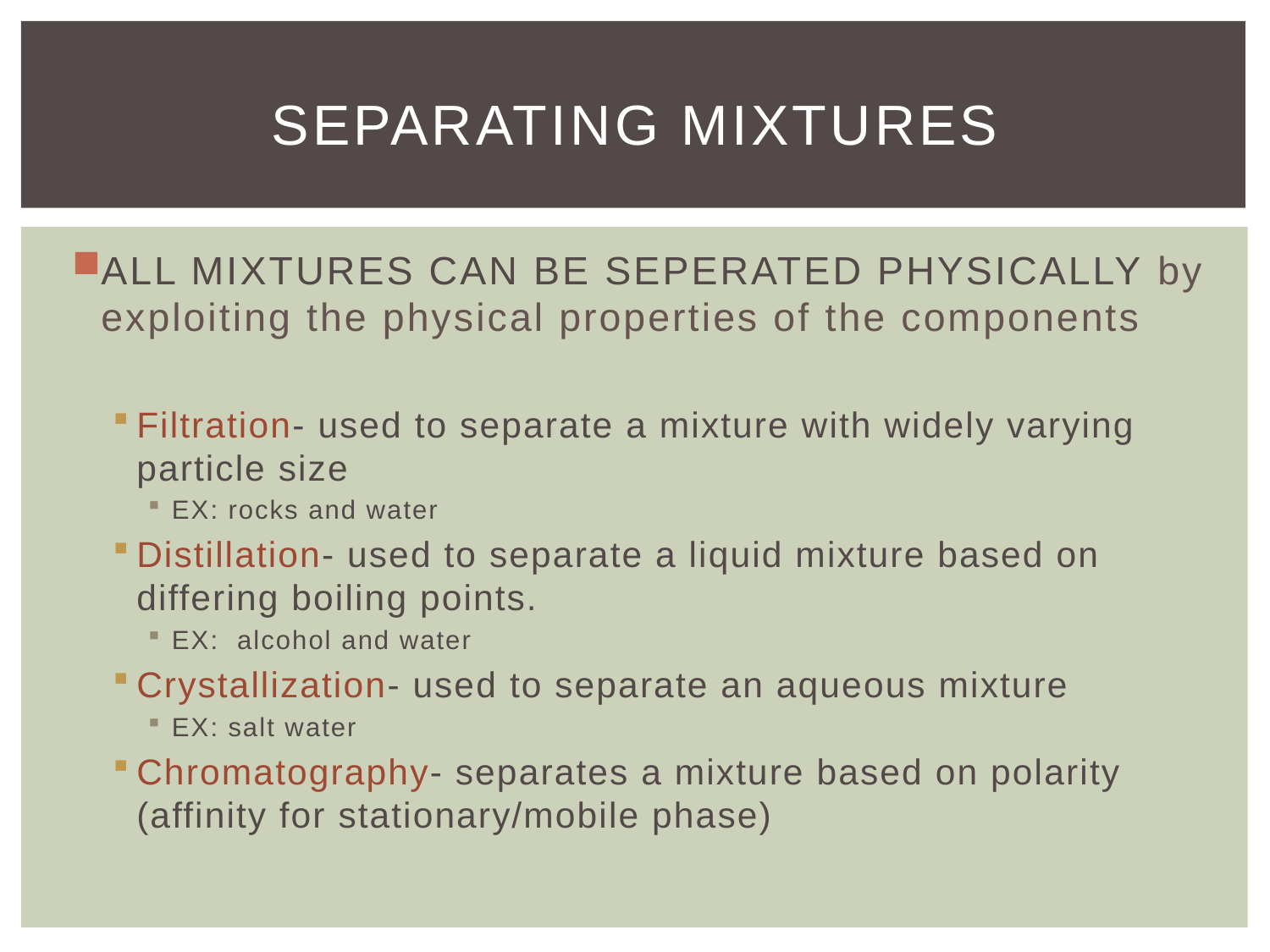

# Separating Mixtures
ALL MIXTURES CAN BE SEPERATED PHYSICALLY by exploiting the physical properties of the components

Filtration- used to separate a mixture with widely varying particle size
EX: rocks and water
Distillation- used to separate a liquid mixture based on differing boiling points.
EX:  alcohol and water
Crystallization- used to separate an aqueous mixture
EX: salt water
Chromatography- separates a mixture based on polarity (affinity for stationary/mobile phase)